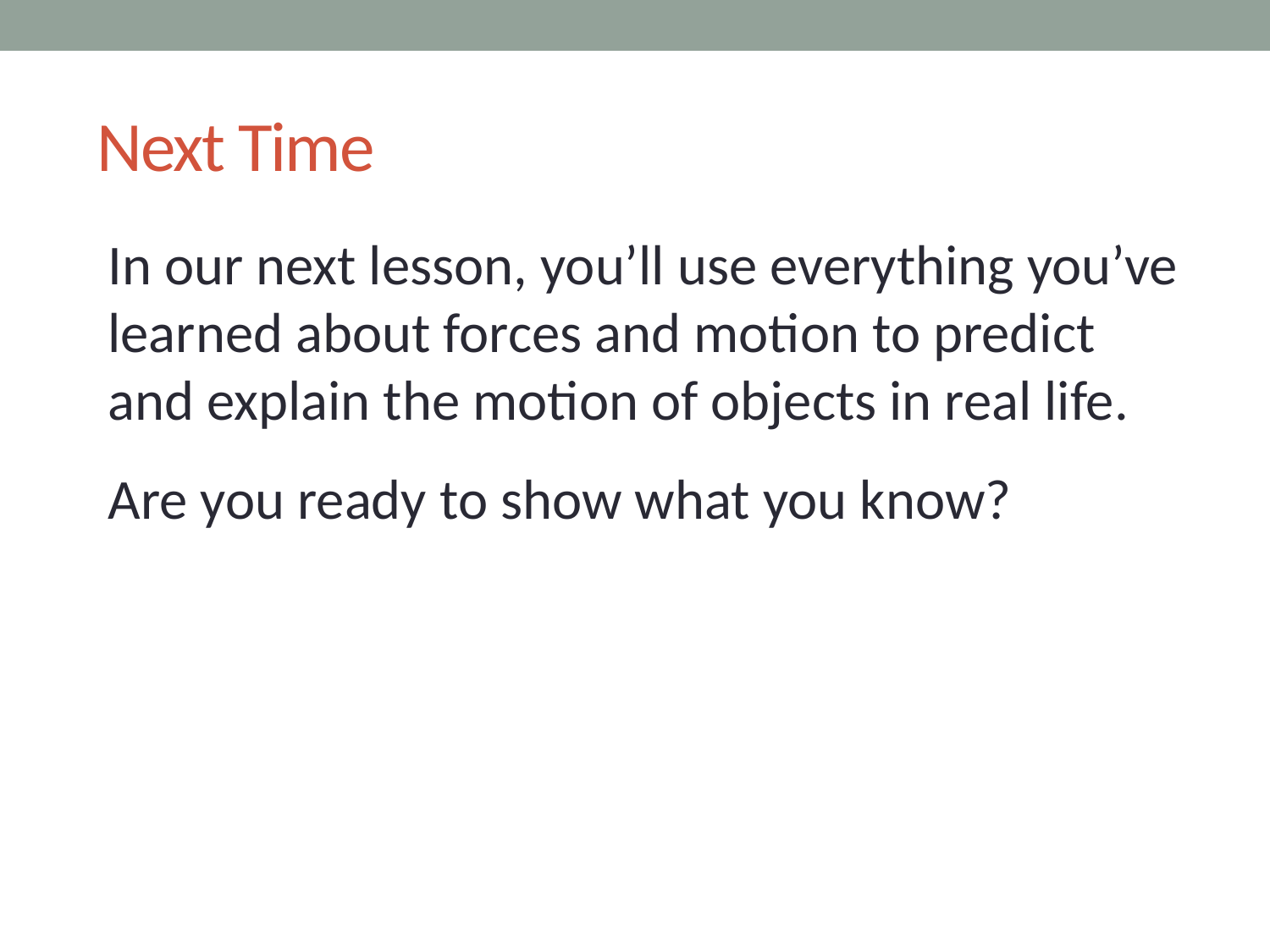

# Next Time
In our next lesson, you’ll use everything you’ve learned about forces and motion to predict and explain the motion of objects in real life.
Are you ready to show what you know?